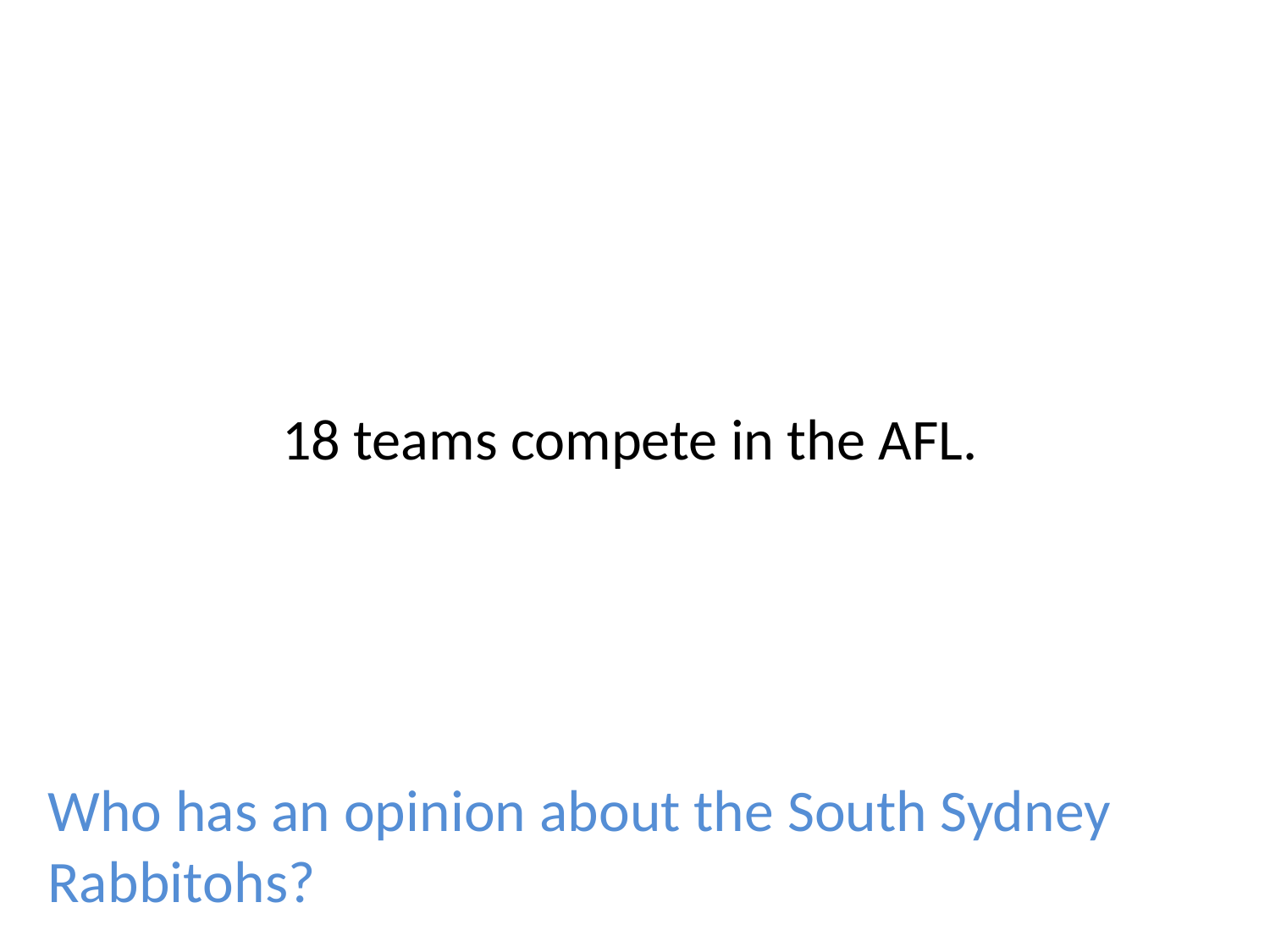

# 18 teams compete in the AFL.
Who has an opinion about the South Sydney Rabbitohs?